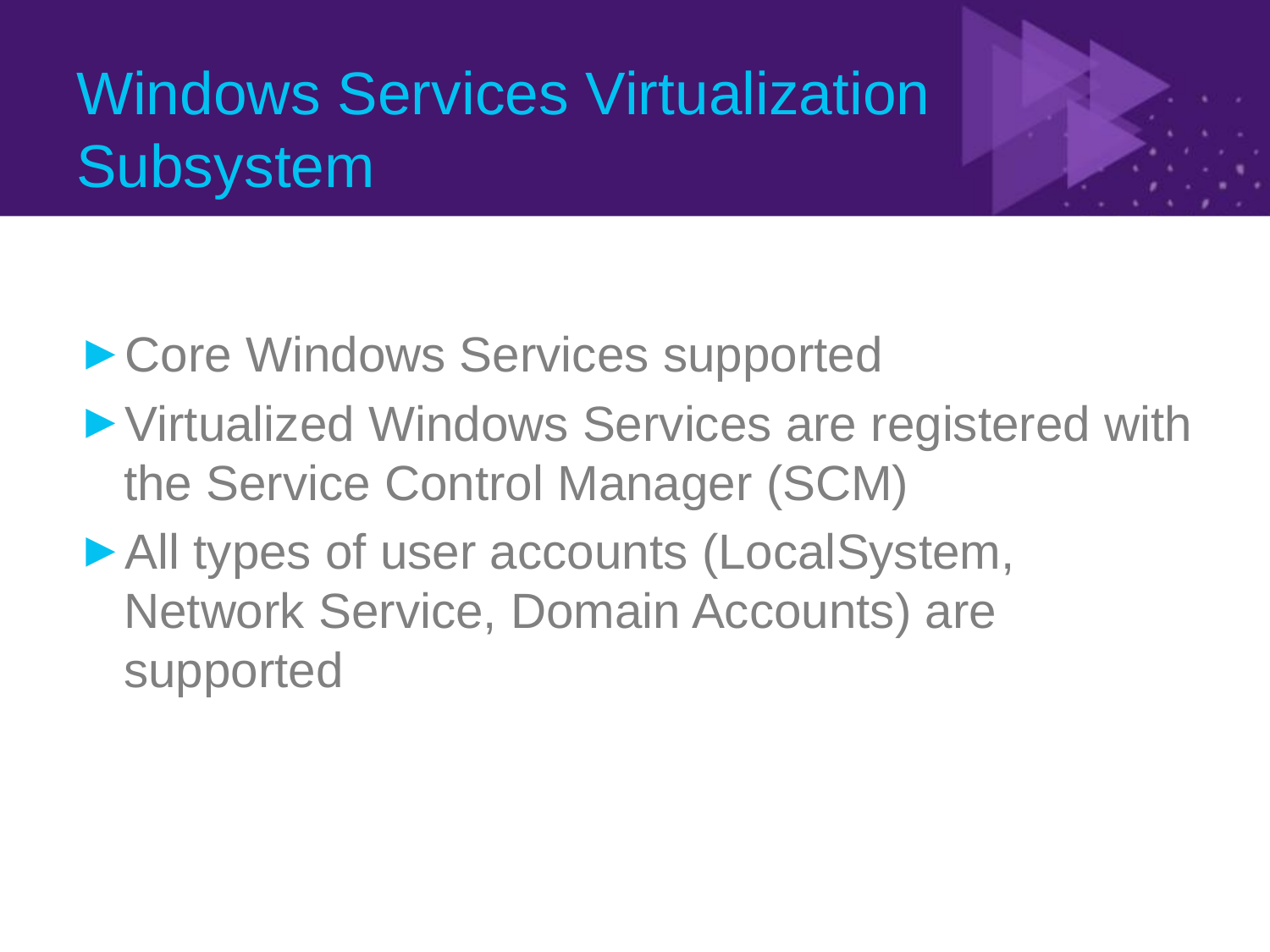

# Windows Services Virtualization Subsystem
Core Windows Services supported
Virtualized Windows Services are registered with the Service Control Manager (SCM)
All types of user accounts (LocalSystem, Network Service, Domain Accounts) are supported